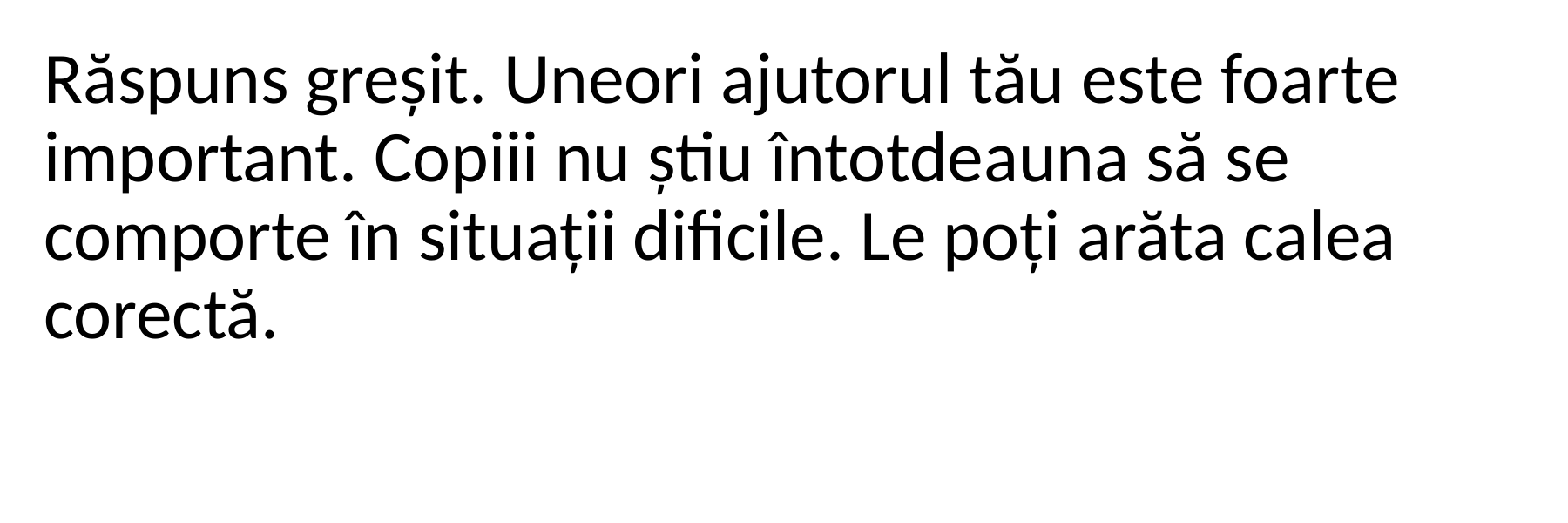

Răspuns greșit. Uneori ajutorul tău este foarte important. Copiii nu știu întotdeauna să se comporte în situații dificile. Le poți arăta calea corectă.